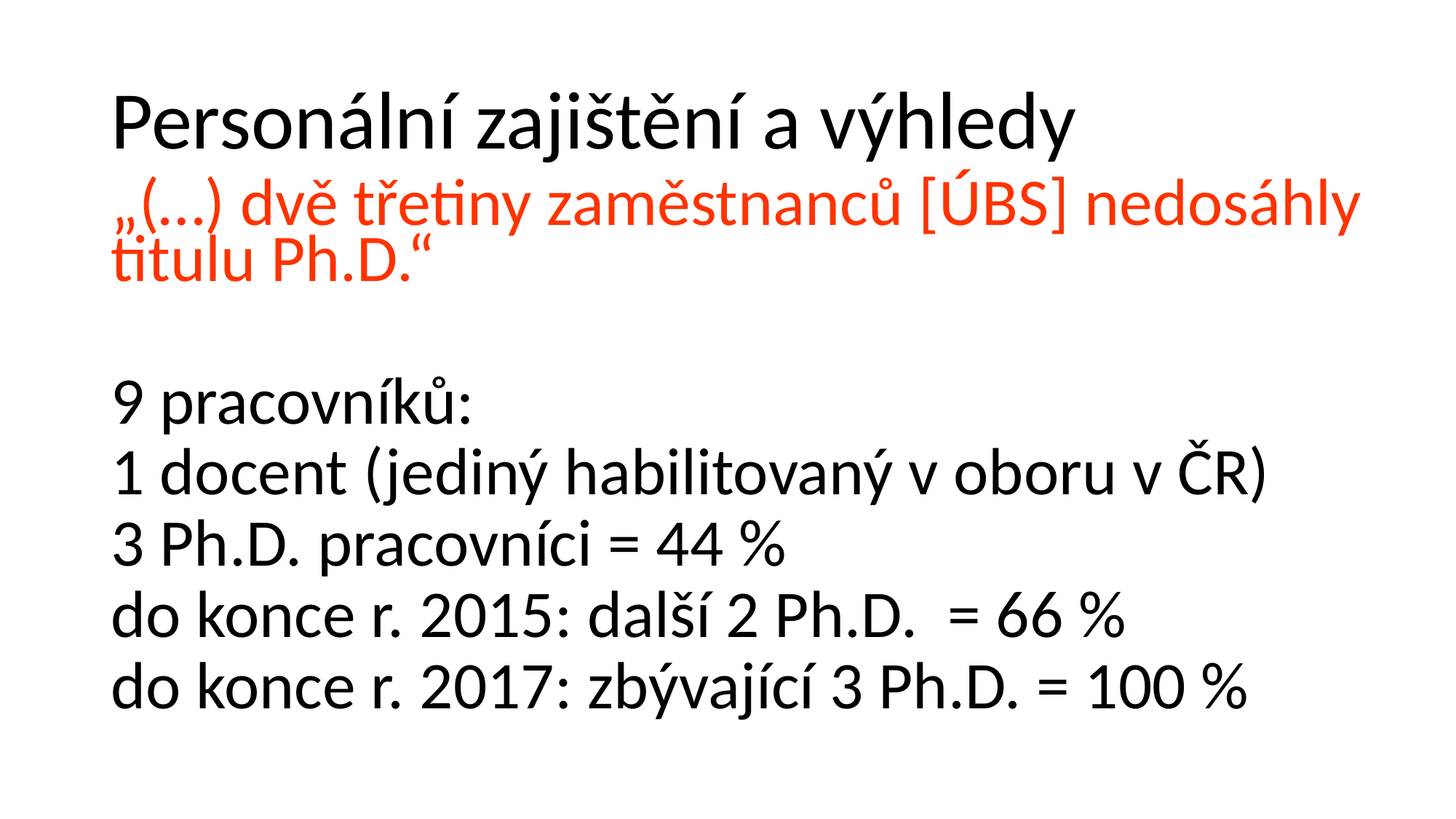

# Personální zajištění a výhledy
„(…) dvě třetiny zaměstnanců [ÚBS] nedosáhly titulu Ph.D.“

9 pracovníků:
1 docent (jediný habilitovaný v oboru v ČR)
3 Ph.D. pracovníci = 44 %
do konce r. 2015: další 2 Ph.D.  = 66 %
do konce r. 2017: zbývající 3 Ph.D. = 100 %